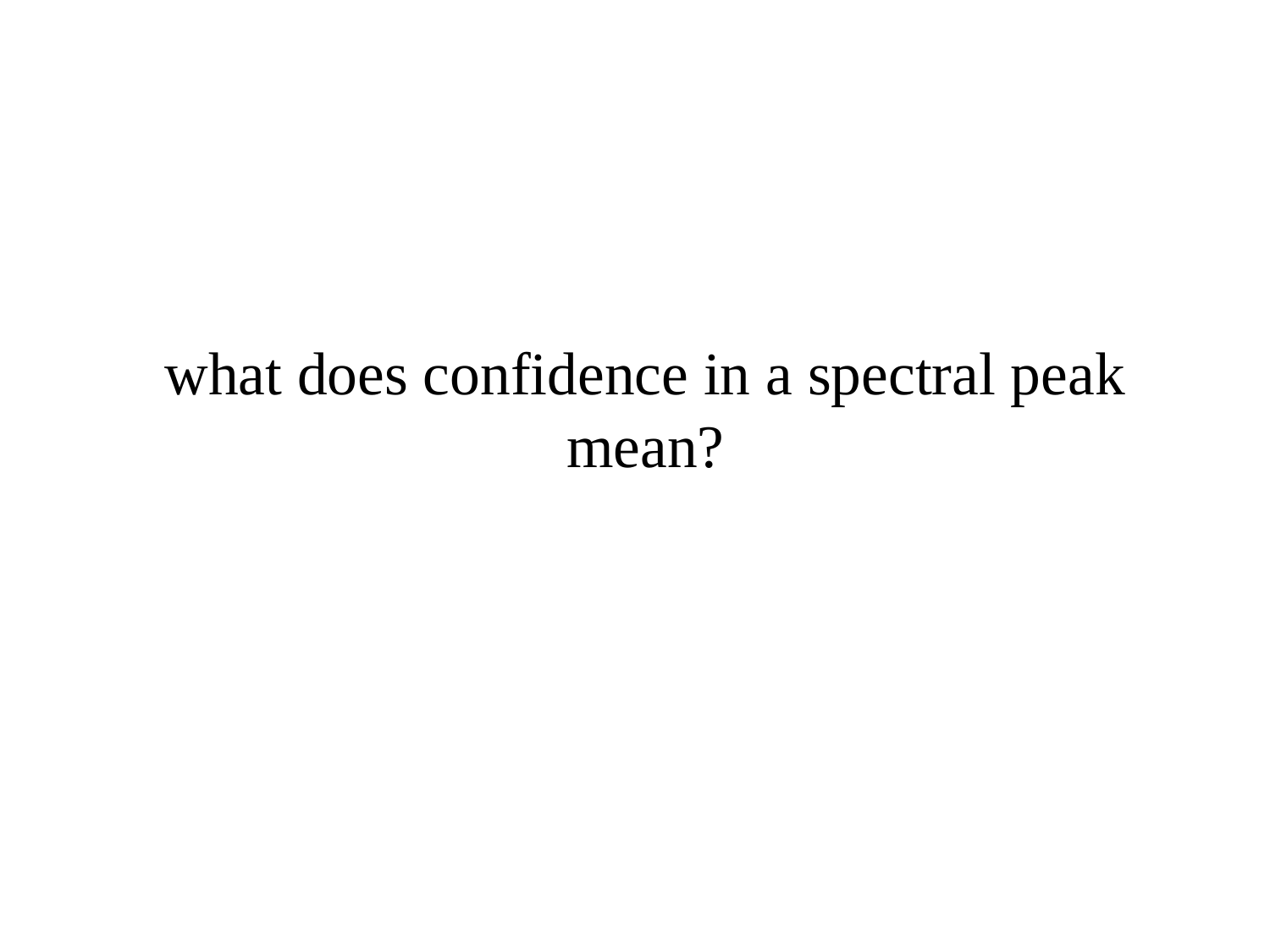

# what does confidence in a spectral peak mean?